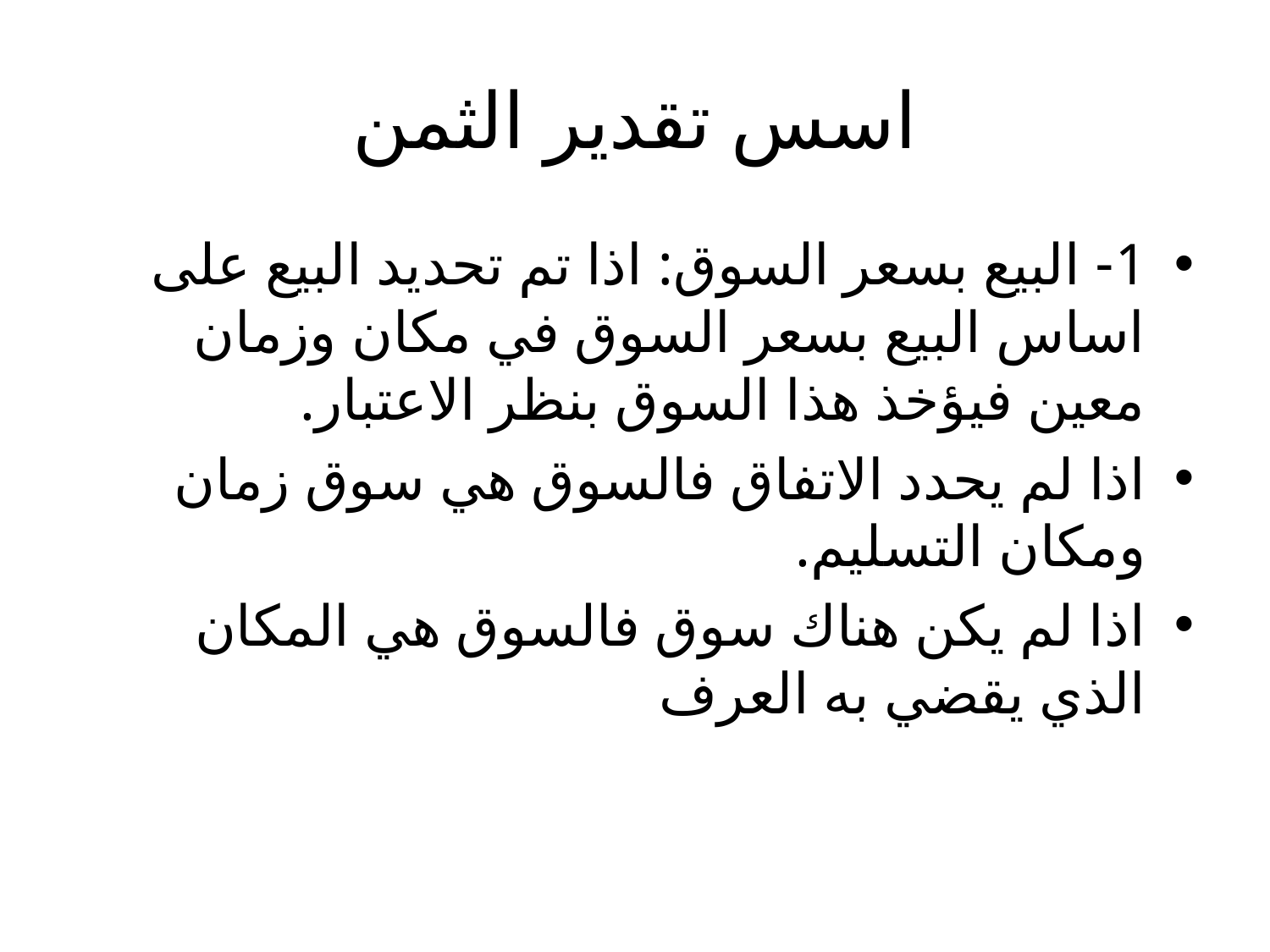

# اسس تقدير الثمن
1- البيع بسعر السوق: اذا تم تحديد البيع على اساس البيع بسعر السوق في مكان وزمان معين فيؤخذ هذا السوق بنظر الاعتبار.
اذا لم يحدد الاتفاق فالسوق هي سوق زمان ومكان التسليم.
اذا لم يكن هناك سوق فالسوق هي المكان الذي يقضي به العرف